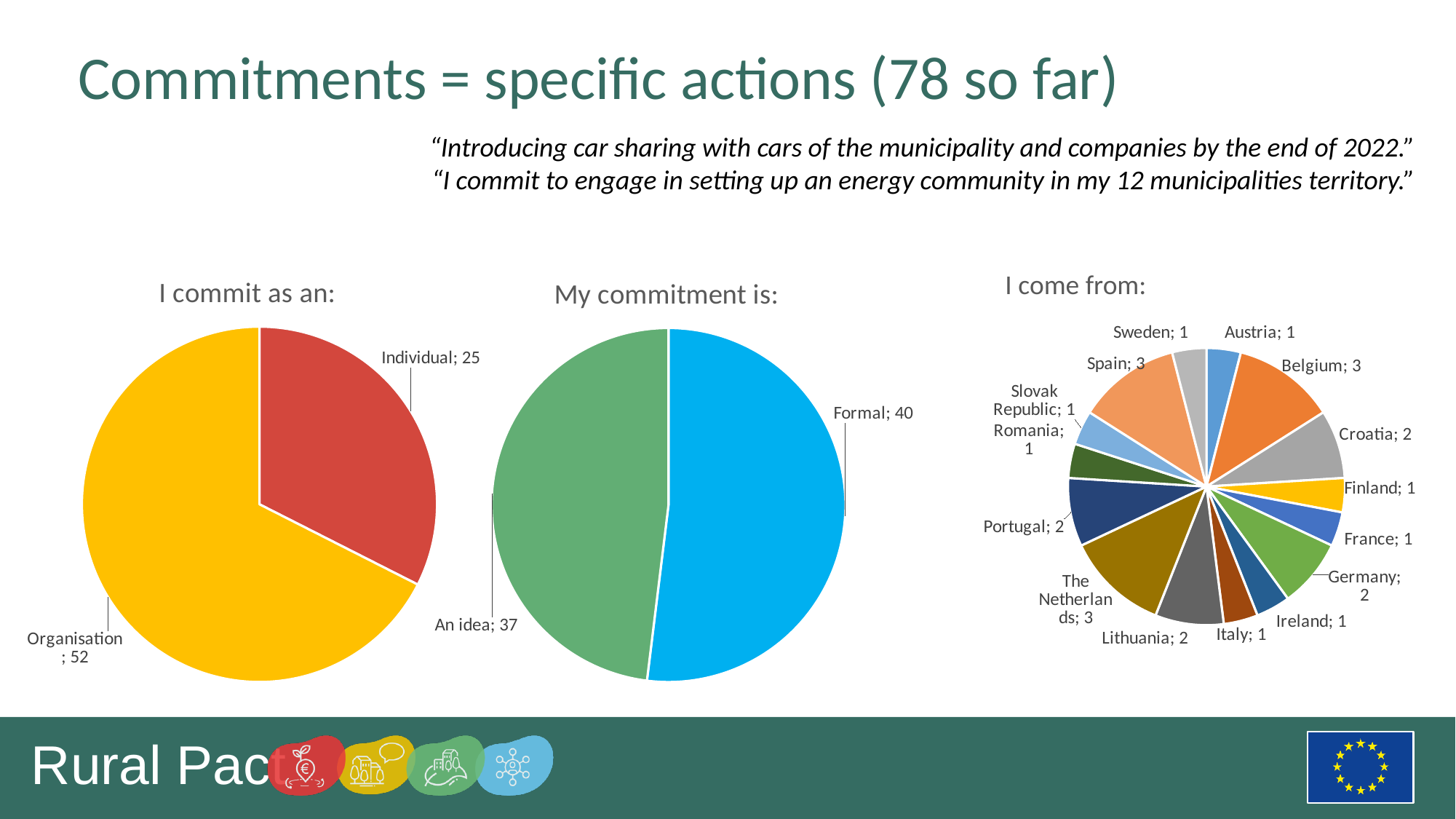

Click here to add body
Commitments = specific actions (78 so far)
“Introducing car sharing with cars of the municipality and companies by the end of 2022.”
“I commit to engage in setting up an energy community in my 12 municipalities territory.”

### Chart:

| Category | I commit as an: |
|---|---|
| Individual | 25.0 |
| Organisation | 52.0 |

### Chart:

| Category | My commitment is: |
|---|---|
| Formal | 40.0 |
| An idea | 37.0 |
I come from:

### Chart

| Category | Column1 |
|---|---|
| Austria | 1.0 |
| Belgium | 3.0 |
| Croatia | 2.0 |
| Finland | 1.0 |
| France | 1.0 |
| Germany | 2.0 |
| Ireland | 1.0 |
| Italy | 1.0 |
| Lithuania | 2.0 |
| The Netherlands | 3.0 |
| Portugal | 2.0 |
| Romania | 1.0 |
| Slovak Republic | 1.0 |
| Spain | 3.0 |
| Sweden | 1.0 |